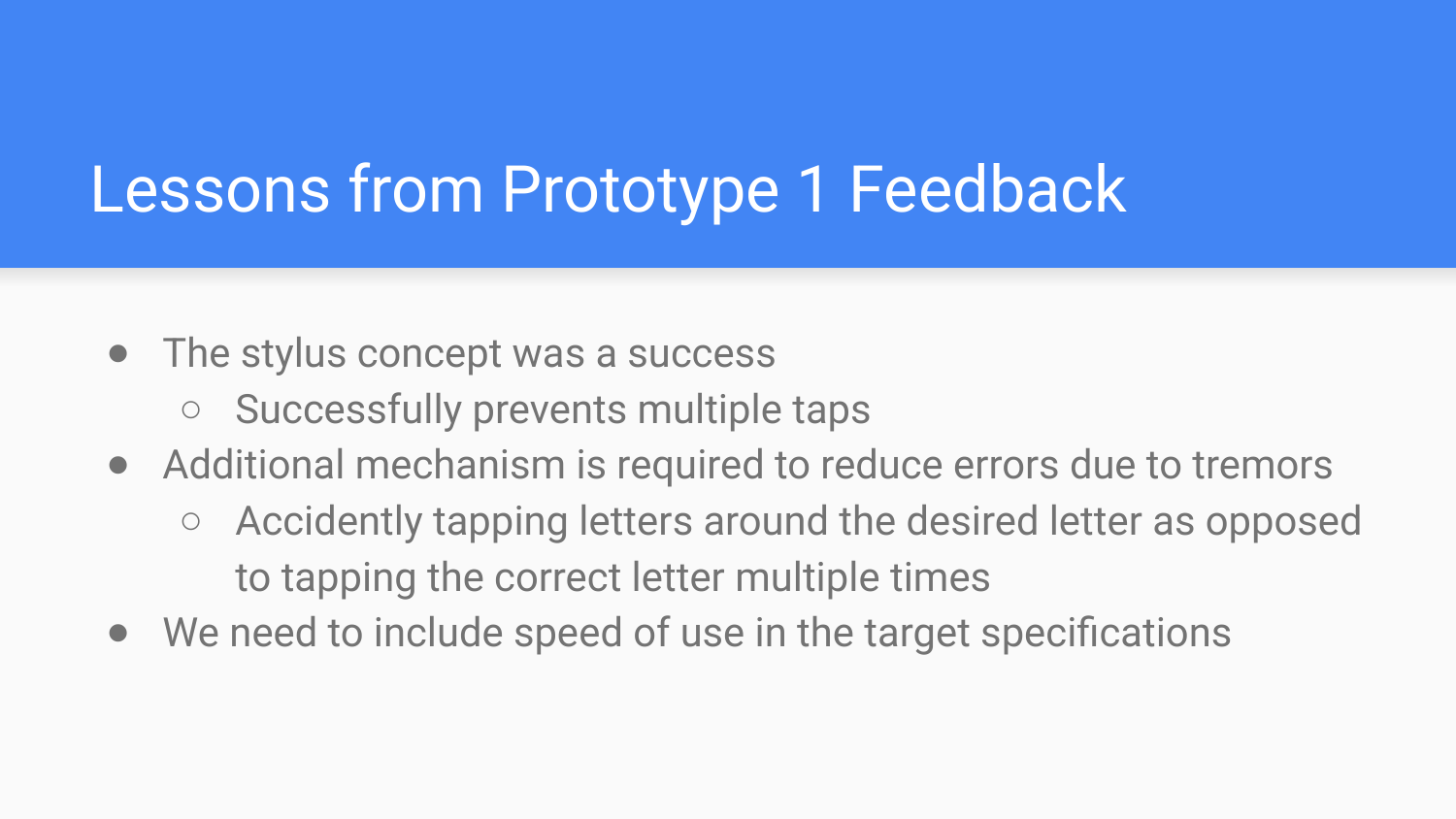

# Lessons from Prototype 1 Feedback
The stylus concept was a success
Successfully prevents multiple taps
Additional mechanism is required to reduce errors due to tremors
Accidently tapping letters around the desired letter as opposed to tapping the correct letter multiple times
We need to include speed of use in the target specifications